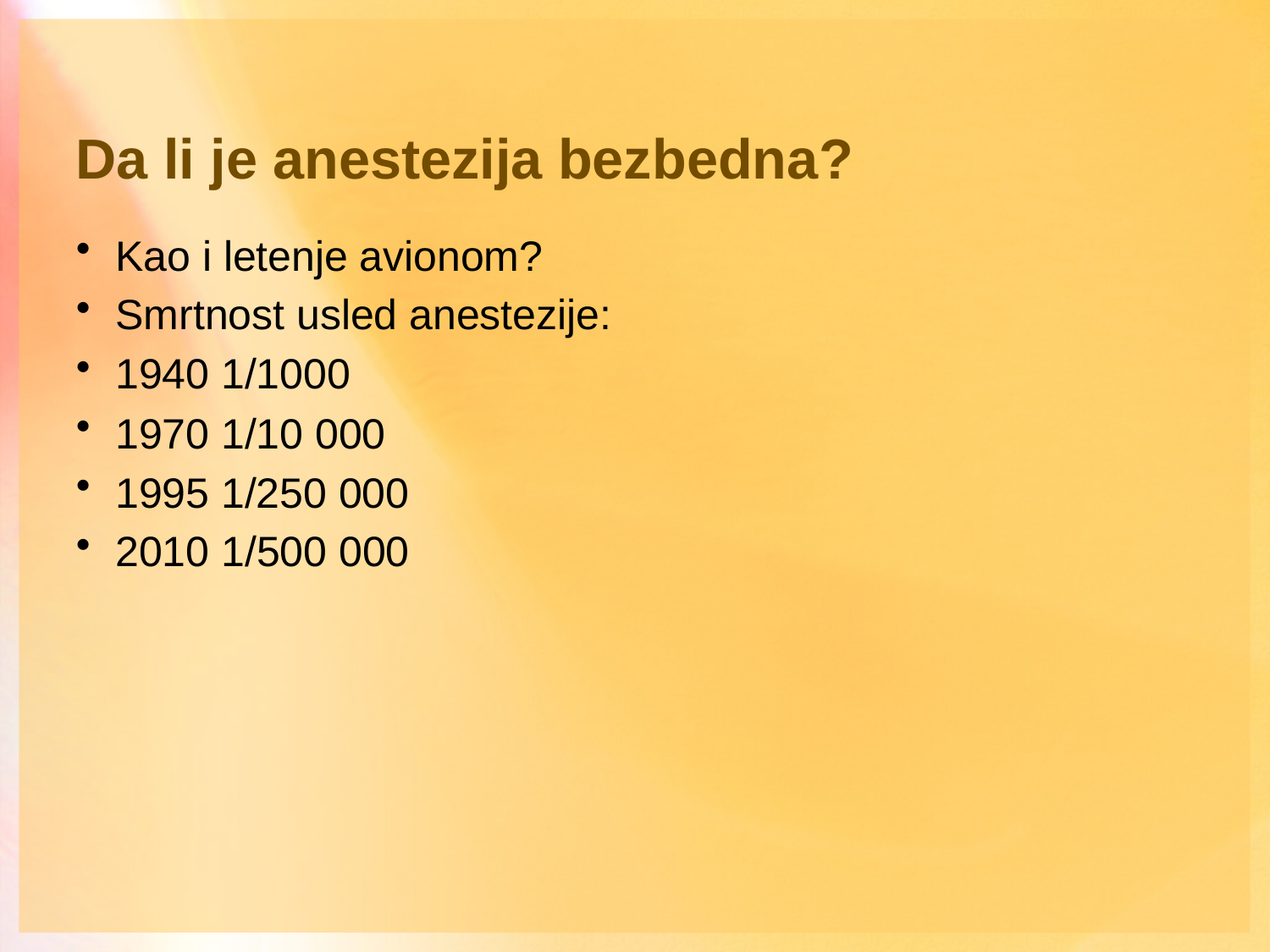

Da li je anestezija bezbedna?
Kao i letenje avionom?
Smrtnost usled anestezije:
1940 1/1000
1970 1/10 000
1995 1/250 000
2010 1/500 000